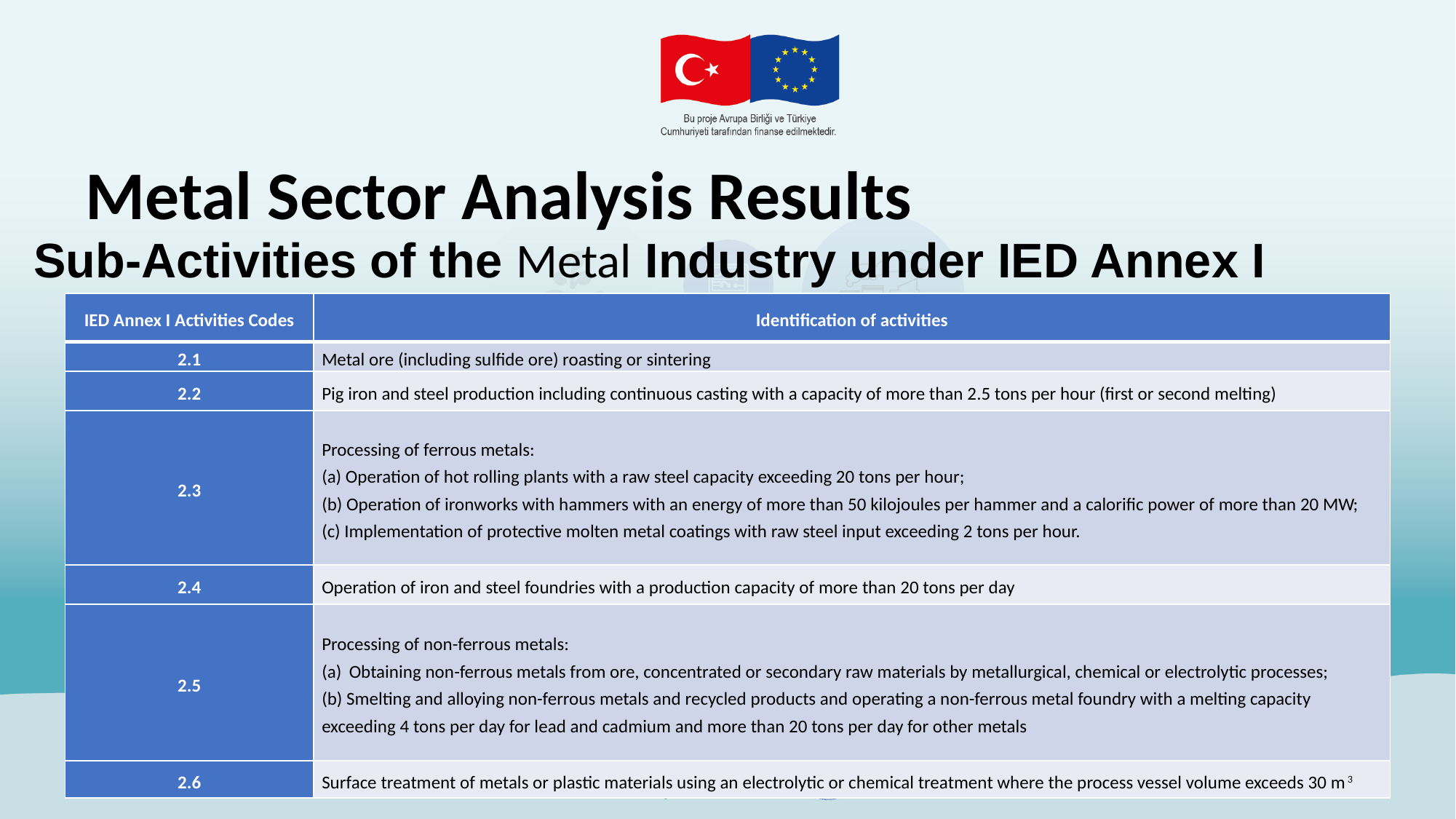

Sub-Activities of the Metal Industry under IED Annex I
Metal Sector Analysis Results
| IED Annex I Activities Codes | Identification of activities |
| --- | --- |
| 2.1 | Metal ore (including sulfide ore) roasting or sintering |
| 2.2 | Pig iron and steel production including continuous casting with a capacity of more than 2.5 tons per hour (first or second melting) |
| 2.3 | Processing of ferrous metals: (a) Operation of hot rolling plants with a raw steel capacity exceeding 20 tons per hour; (b) Operation of ironworks with hammers with an energy of more than 50 kilojoules per hammer and a calorific power of more than 20 MW; (c) Implementation of protective molten metal coatings with raw steel input exceeding 2 tons per hour. |
| 2.4 | Operation of iron and steel foundries with a production capacity of more than 20 tons per day |
| 2.5 | Processing of non-ferrous metals: Obtaining non-ferrous metals from ore, concentrated or secondary raw materials by metallurgical, chemical or electrolytic processes; (b) Smelting and alloying non-ferrous metals and recycled products and operating a non-ferrous metal foundry with a melting capacity exceeding 4 tons per day for lead and cadmium and more than 20 tons per day for other metals |
| 2.6 | Surface treatment of metals or plastic materials using an electrolytic or chemical treatment where the process vessel volume exceeds 30 m3 |